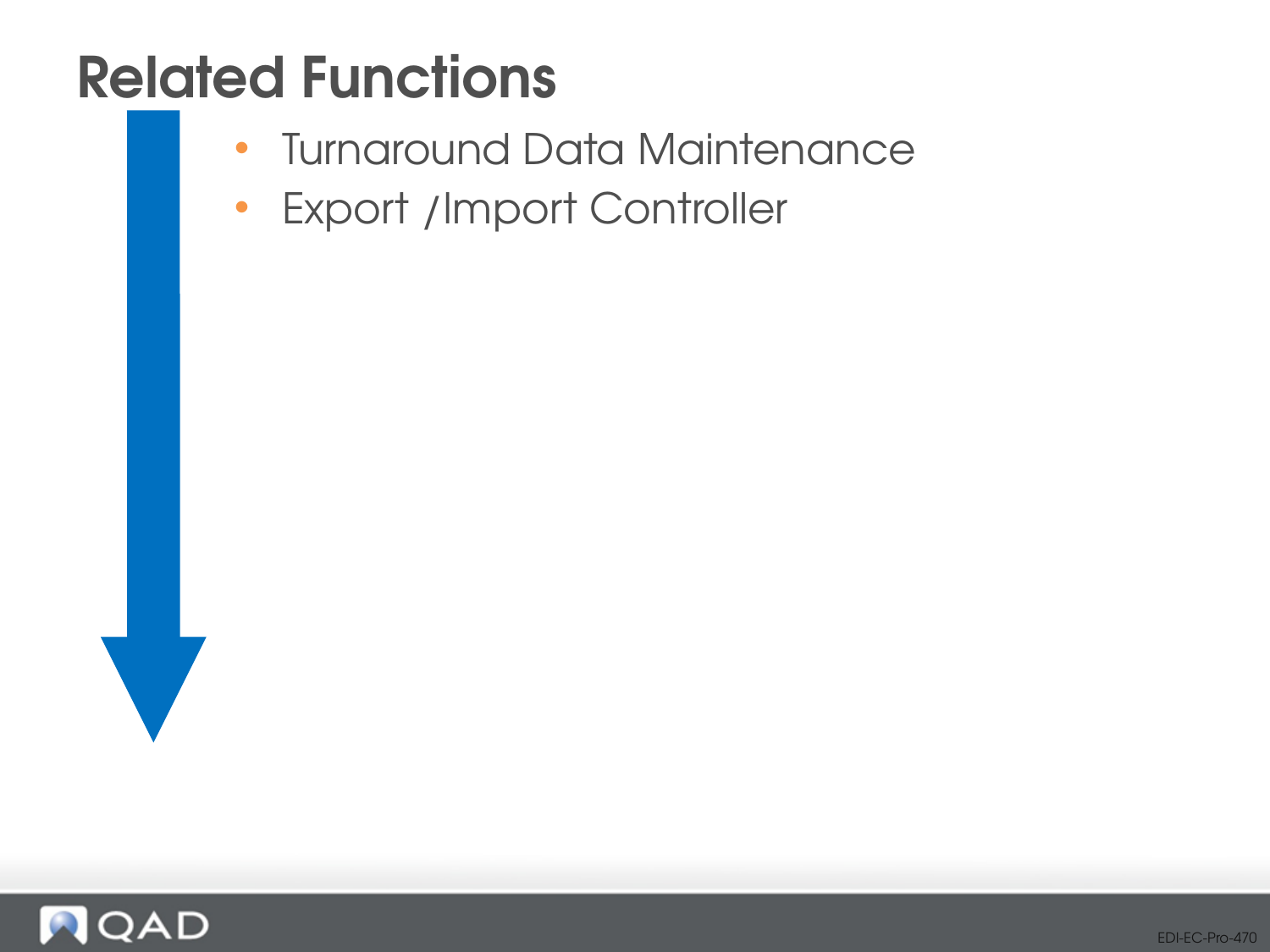

# Related Functions

Turnaround Data Maintenance
Export /Import Controller

EDI-EC-Pro-470